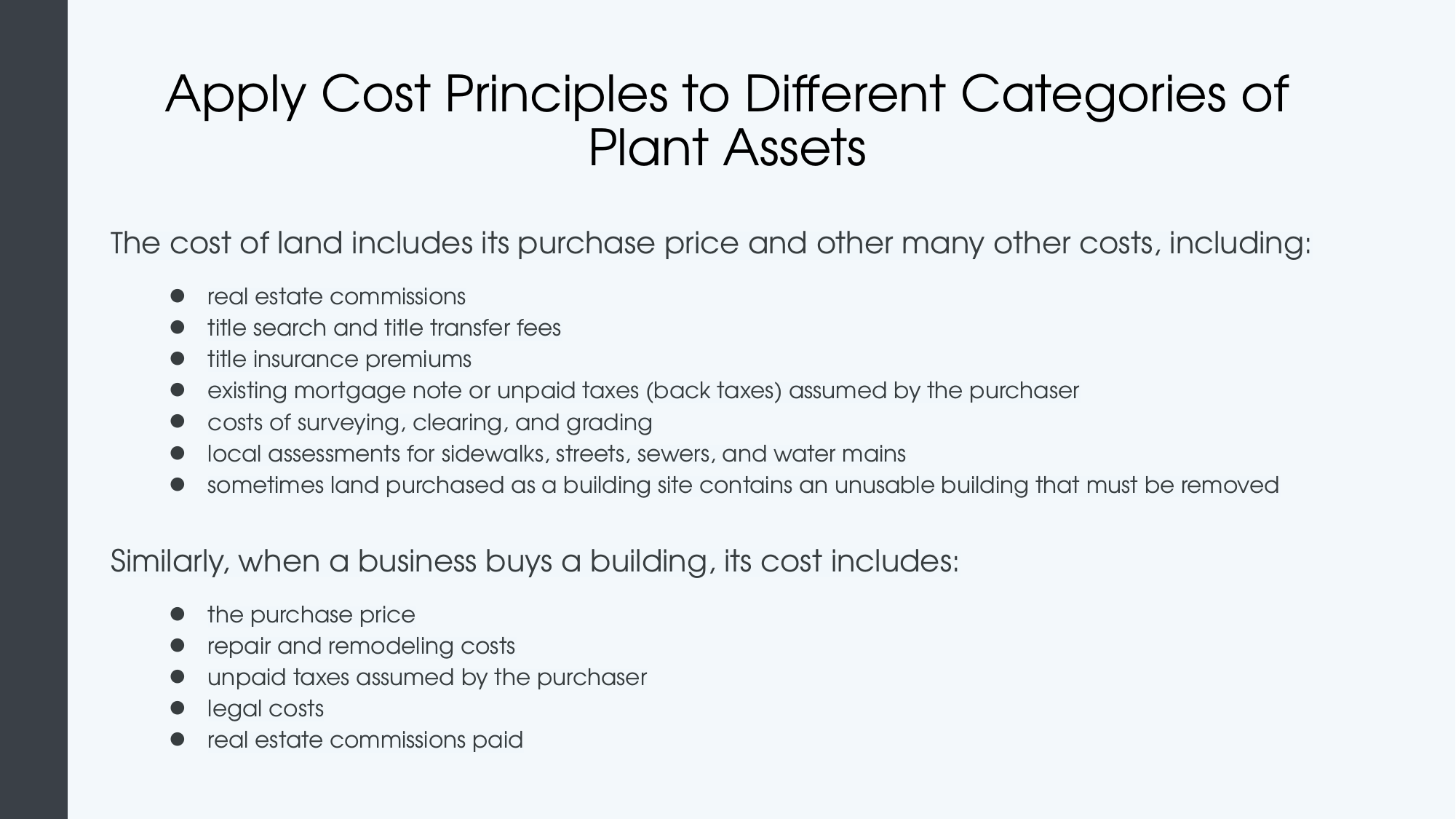

# Apply Cost Principles to Different Categories of Plant Assets
The cost of land includes its purchase price and other many other costs, including:
real estate commissions
title search and title transfer fees
title insurance premiums
existing mortgage note or unpaid taxes (back taxes) assumed by the purchaser
costs of surveying, clearing, and grading
local assessments for sidewalks, streets, sewers, and water mains
sometimes land purchased as a building site contains an unusable building that must be removed
Similarly, when a business buys a building, its cost includes:
the purchase price
repair and remodeling costs
unpaid taxes assumed by the purchaser
legal costs
real estate commissions paid